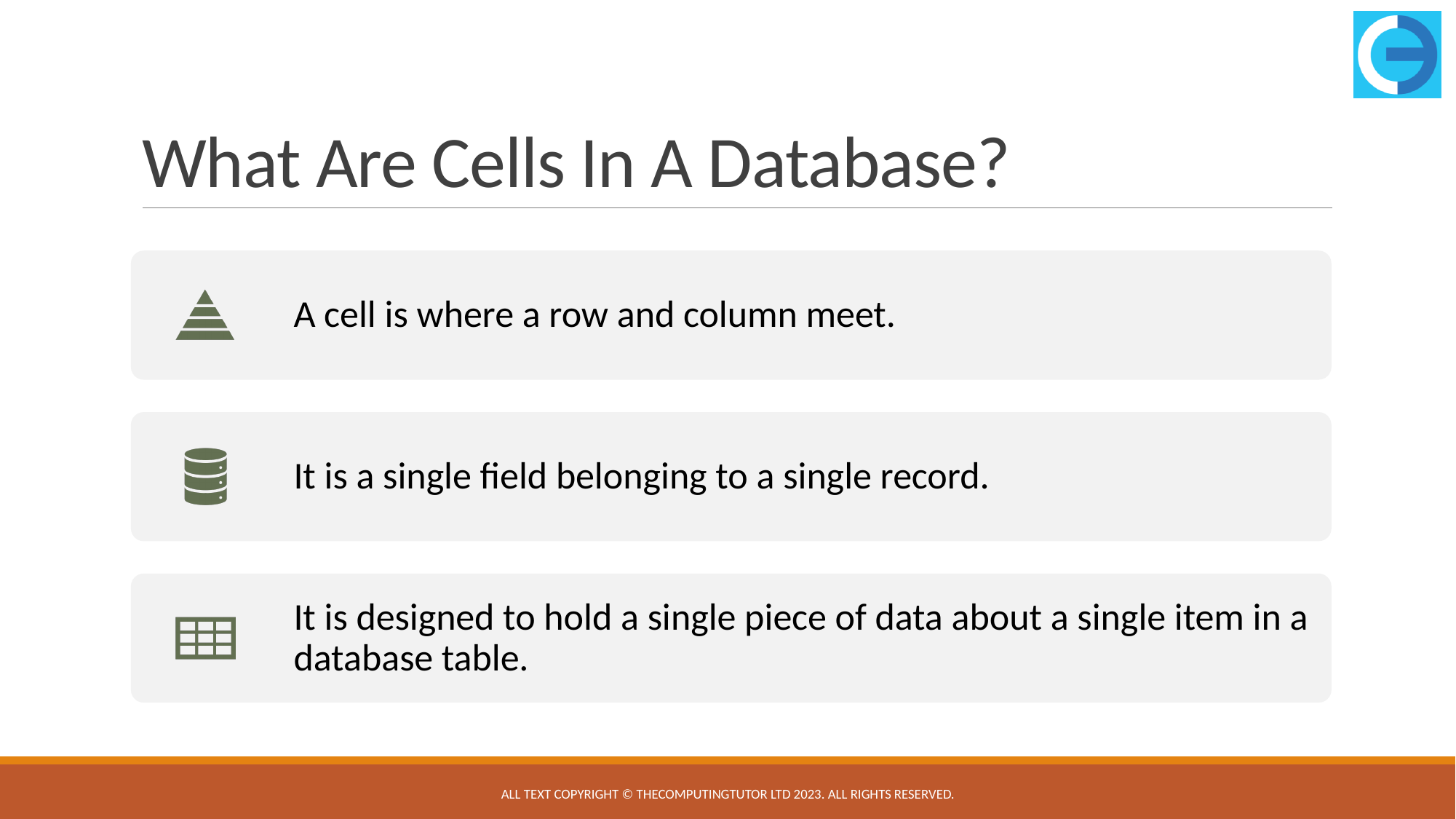

# What Are Cells In A Database?
A cell is where a row and column meet.
It is a single field belonging to a single record.
It is designed to hold a single piece of data about a single item in a database table.
All text copyright © TheComputingTutor Ltd 2023. All rights Reserved.